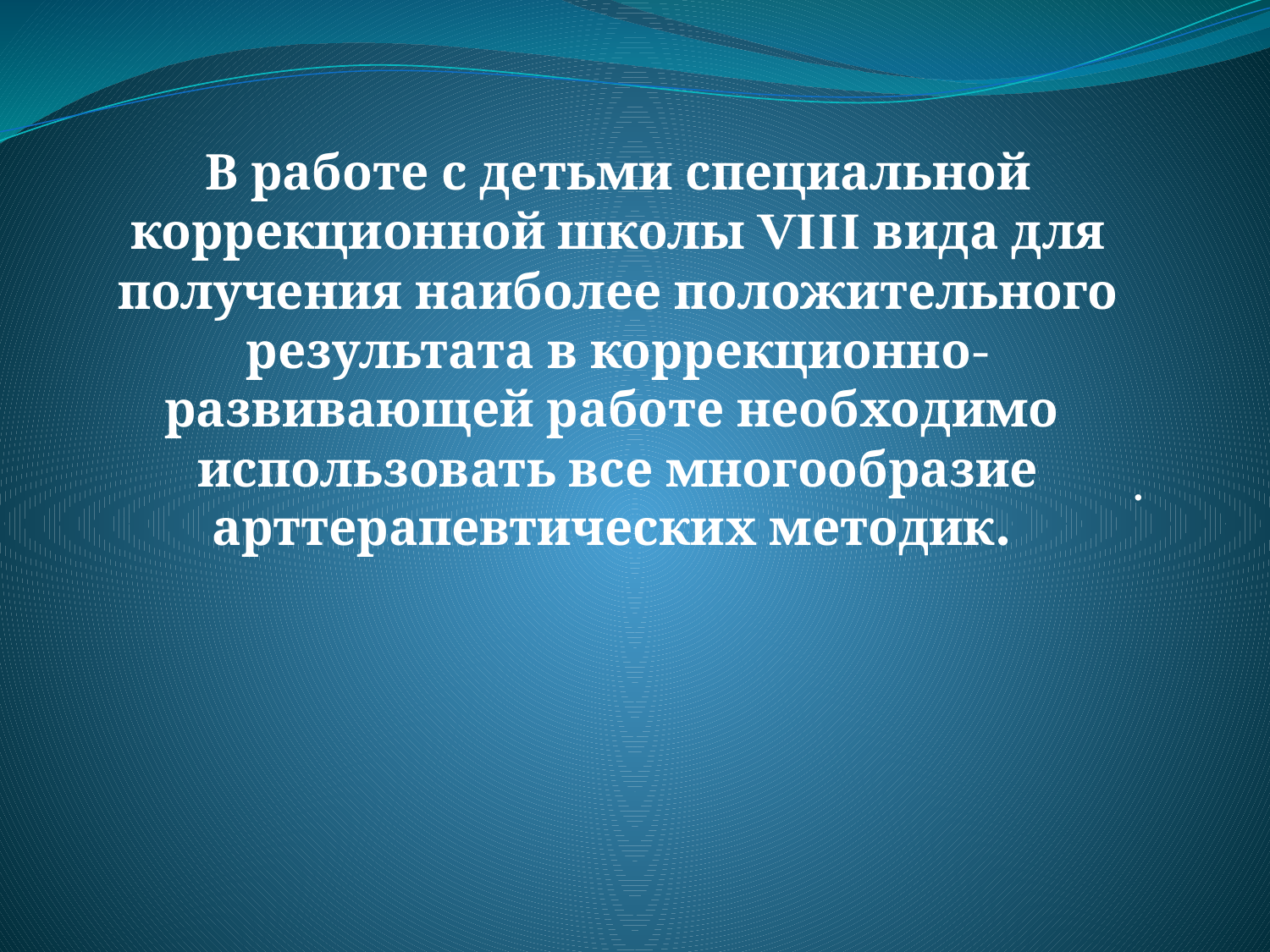

# В работе с детьми специальной коррекционной школы VIII вида для получения наиболее положительного результата в коррекционно-развивающей работе необходимо  использовать все многообразие арттерапевтических методик.
.